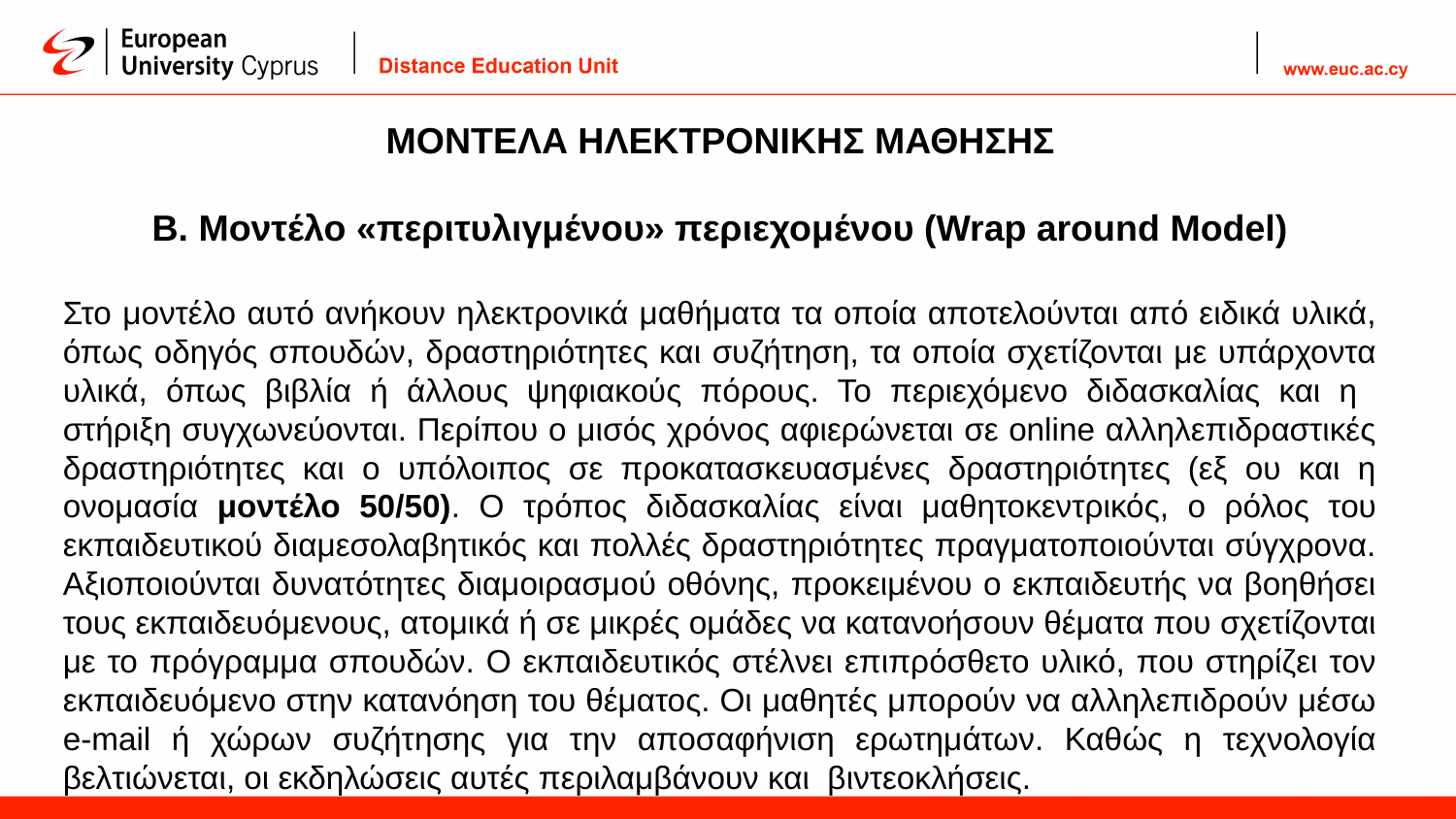

ΜΟΝΤΕΛΑ ΗΛΕΚΤΡΟΝΙΚΗΣ ΜΑΘΗΣΗΣ

Β. Μοντέλο «περιτυλιγμένου» περιεχομένου (Wrap around Model)

Στο μοντέλο αυτό ανήκουν ηλεκτρονικά μαθήματα τα οποία αποτελούνται από ειδικά υλικά, όπως οδηγός σπουδών, δραστηριότητες και συζήτηση, τα οποία σχετίζονται με υπάρχοντα υλικά, όπως βιβλία ή άλλους ψηφιακούς πόρους. Το περιεχόμενο διδασκαλίας και η  στήριξη συγχωνεύονται. Περίπου ο μισός χρόνος αφιερώνεται σε online αλληλεπιδραστικές δραστηριότητες και ο υπόλοιπος σε προκατασκευασμένες δραστηριότητες (εξ ου και η ονομασία μοντέλο 50/50). Ο τρόπος διδασκαλίας είναι μαθητοκεντρικός, ο ρόλος του εκπαιδευτικού διαμεσολαβητικός και πολλές δραστηριότητες πραγματοποιούνται σύγχρονα. Αξιοποιούνται δυνατότητες διαμοιρασμού οθόνης, προκειμένου ο εκπαιδευτής να βοηθήσει τους εκπαιδευόμενους, ατομικά ή σε μικρές ομάδες να κατανοήσουν θέματα που σχετίζονται με το πρόγραμμα σπουδών. Ο εκπαιδευτικός στέλνει επιπρόσθετο υλικό, που στηρίζει τον εκπαιδευόμενο στην κατανόηση του θέματος. Οι μαθητές μπορούν να αλληλεπιδρούν μέσω e-mail ή χώρων συζήτησης για την αποσαφήνιση ερωτημάτων. Καθώς η τεχνολογία βελτιώνεται, οι εκδηλώσεις αυτές περιλαμβάνουν και  βιντεοκλήσεις.